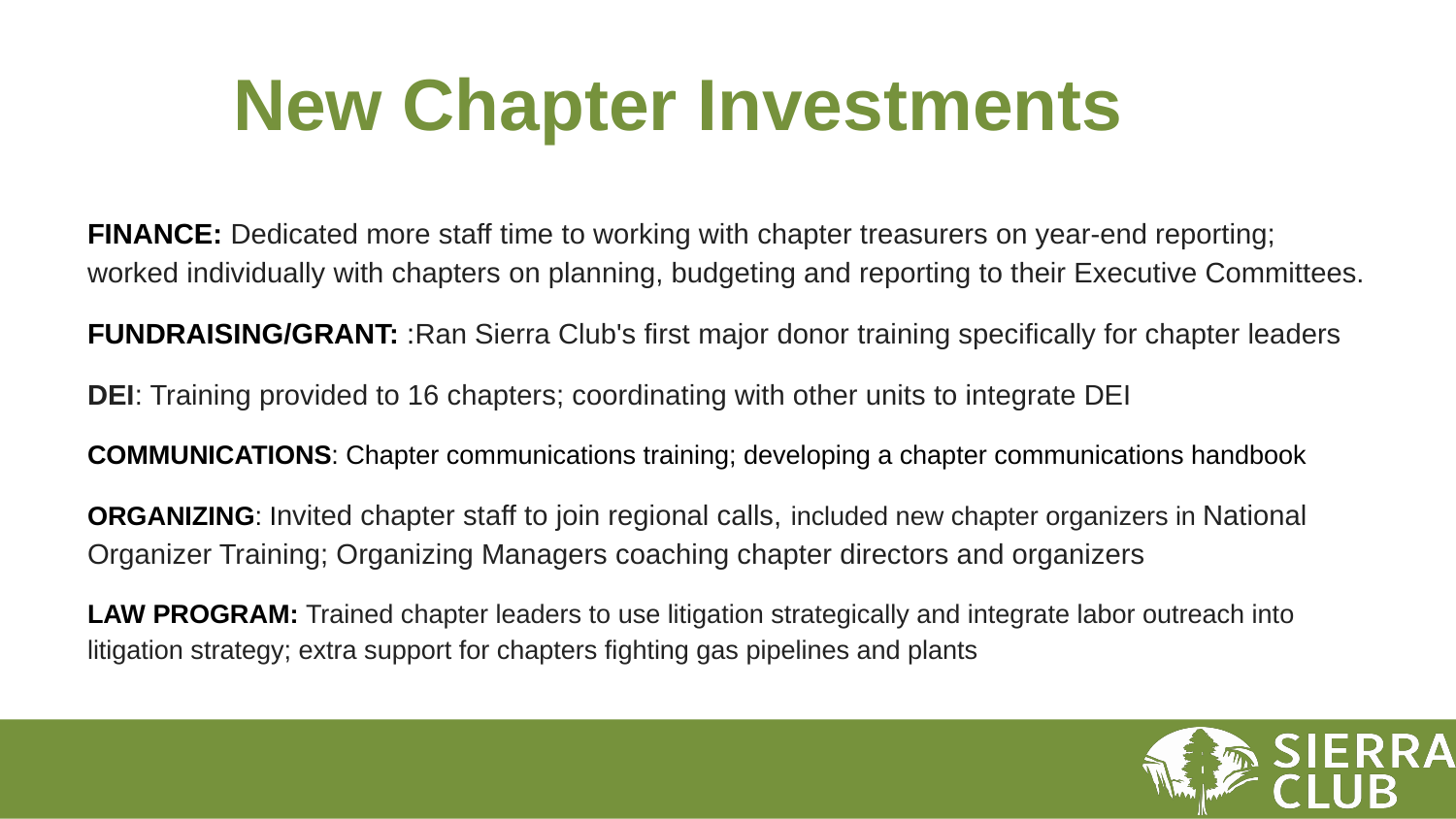

# New Chapter Investments
FINANCE: Dedicated more staff time to working with chapter treasurers on year-end reporting;  worked individually with chapters on planning, budgeting and reporting to their Executive Committees.

FUNDRAISING/GRANT: :Ran Sierra Club's first major donor training specifically for chapter leaders

DEI: Training provided to 16 chapters; coordinating with other units to integrate DEI

COMMUNICATIONS: Chapter communications training; developing a chapter communications handbook

ORGANIZING: Invited chapter staff to join regional calls, included new chapter organizers in National Organizer Training; Organizing Managers coaching chapter directors and organizers

LAW PROGRAM: Trained chapter leaders to use litigation strategically and integrate labor outreach into litigation strategy; extra support for chapters fighting gas pipelines and plants